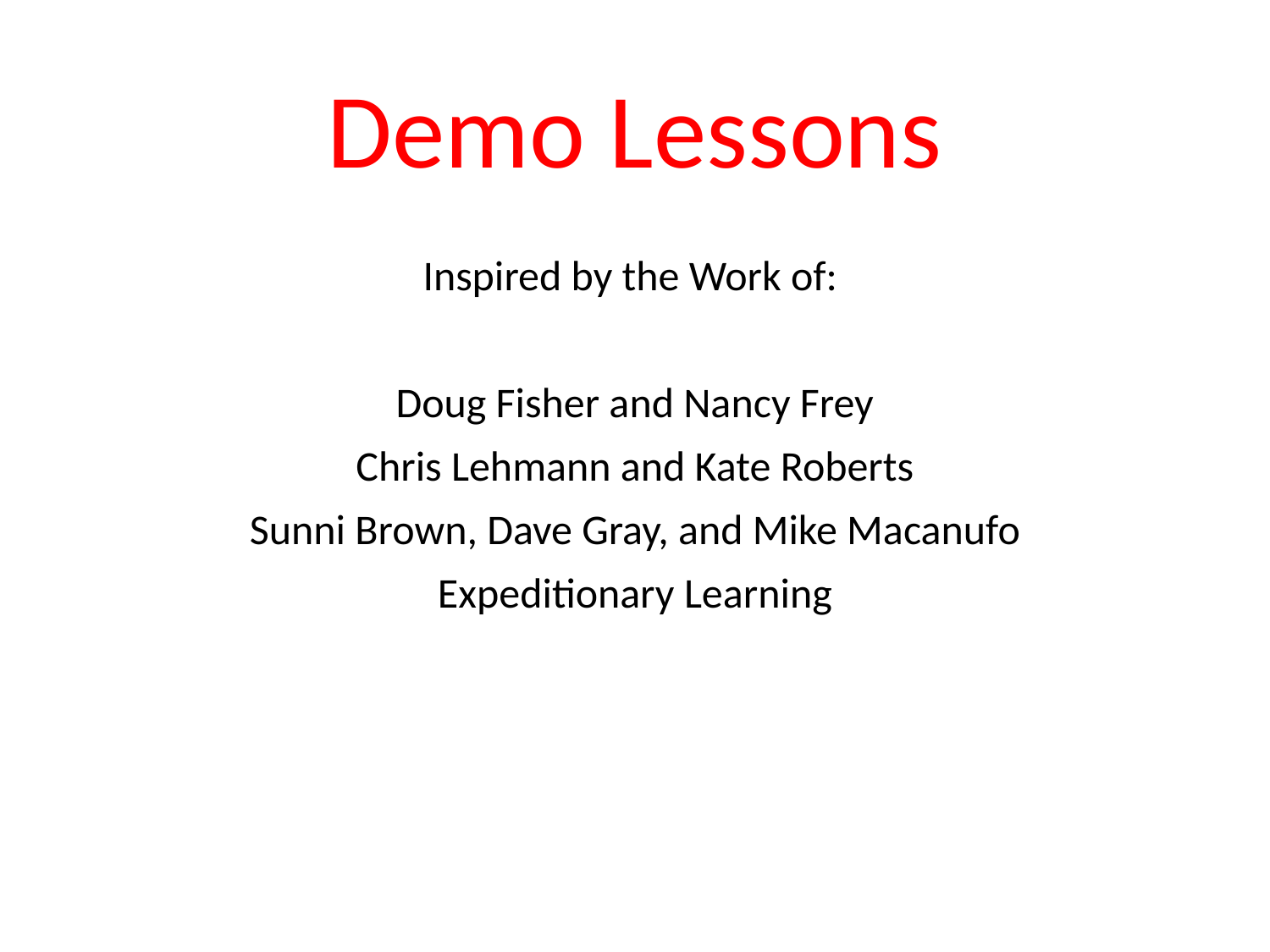

# Demo Lessons
Inspired by the Work of:

Doug Fisher and Nancy Frey
Chris Lehmann and Kate Roberts
Sunni Brown, Dave Gray, and Mike Macanufo
Expeditionary Learning